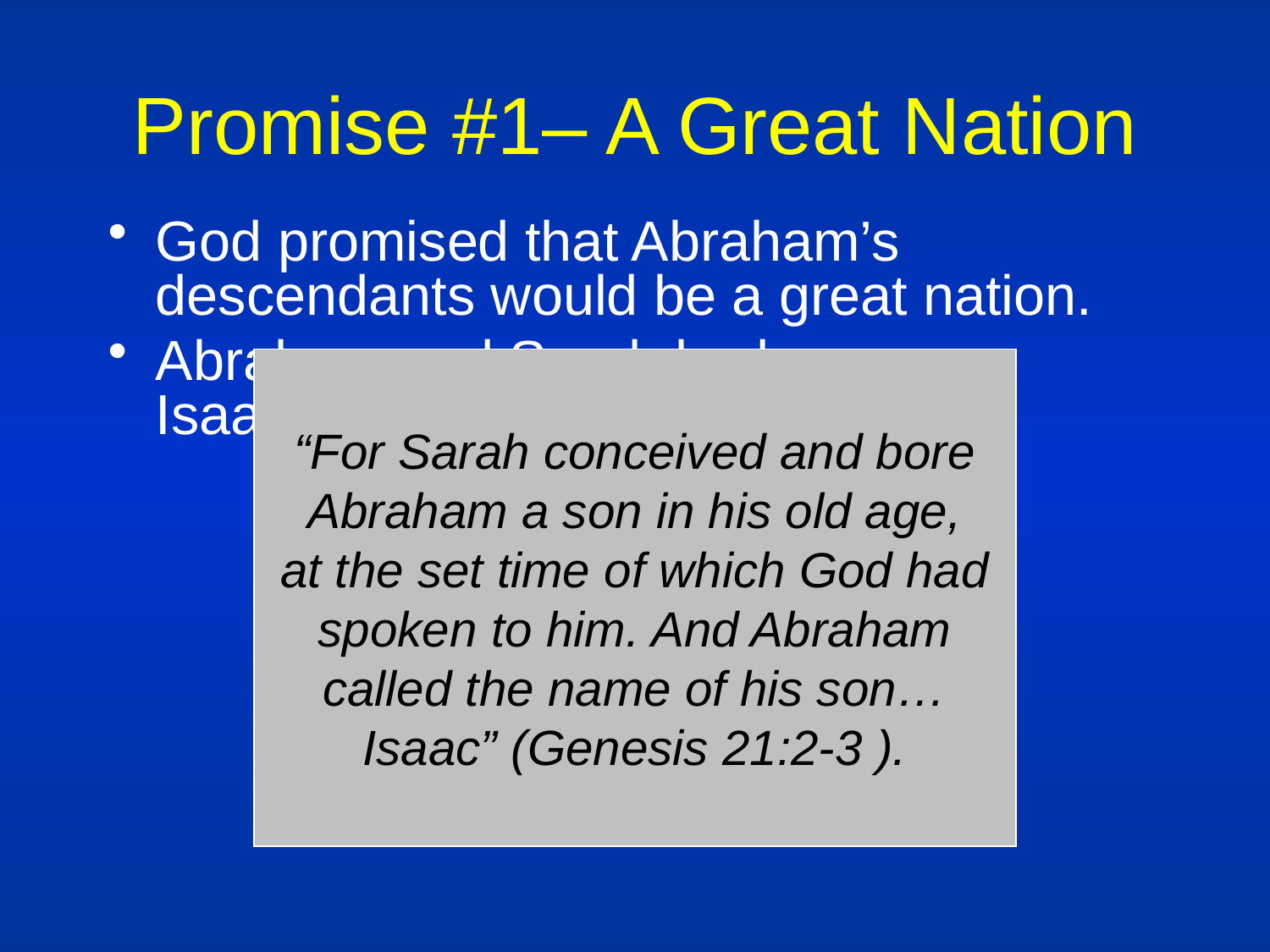

# Promise #1– A Great Nation
God promised that Abraham’s descendants would be a great nation.
Abraham and Sarah had one son– Isaac.
“For Sarah conceived and bore
Abraham a son in his old age,
at the set time of which God had
spoken to him. And Abraham
called the name of his son…
Isaac” (Genesis 21:2-3 ).